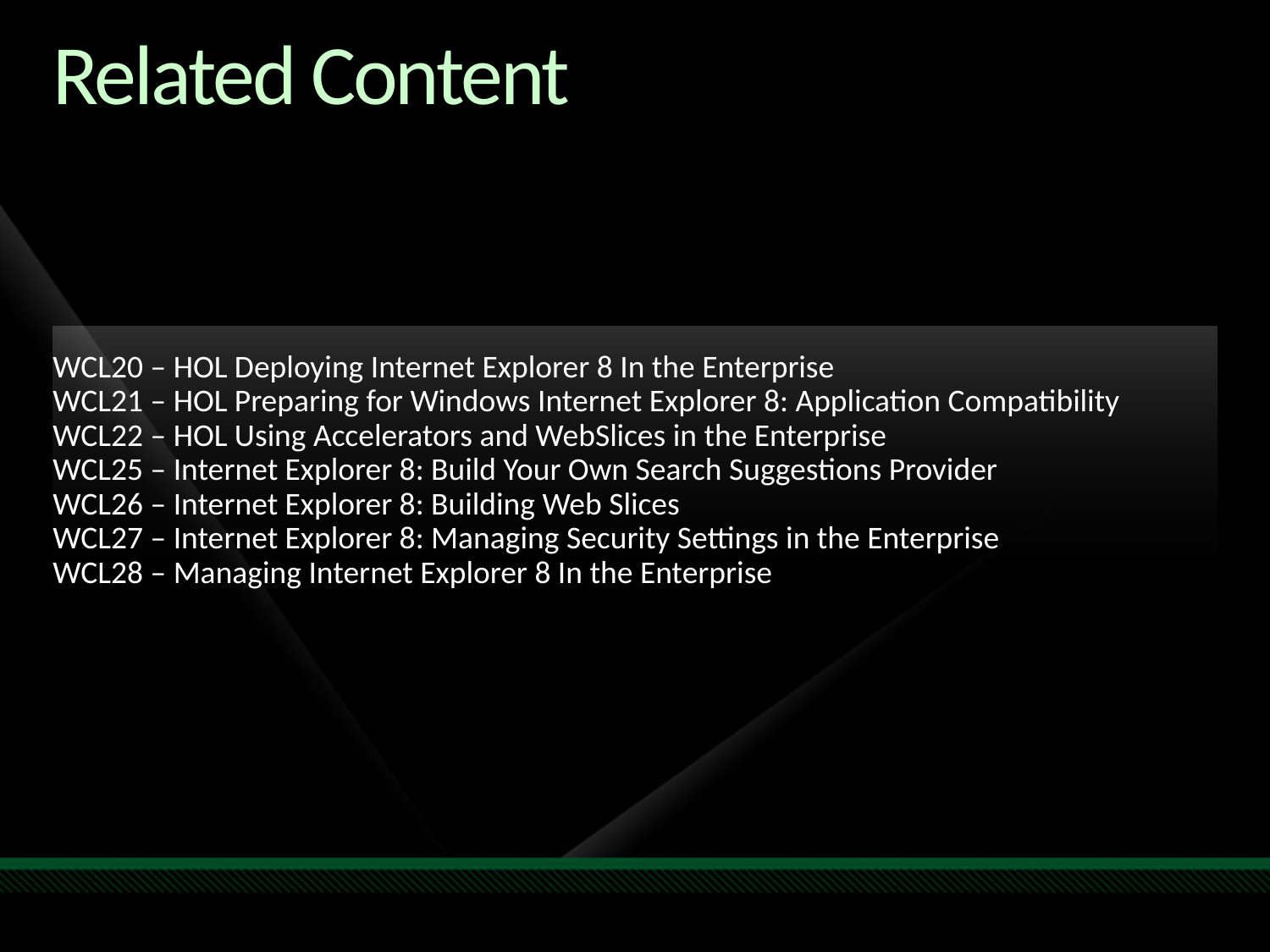

Required Slide
Speakers,
please list the Breakout Sessions,
TLC Interactive Theaters and Labs
that are related to your session.
# Related Content
WCL20 – HOL Deploying Internet Explorer 8 In the Enterprise
WCL21 – HOL Preparing for Windows Internet Explorer 8: Application Compatibility
WCL22 – HOL Using Accelerators and WebSlices in the Enterprise
WCL25 – Internet Explorer 8: Build Your Own Search Suggestions Provider
WCL26 – Internet Explorer 8: Building Web Slices
WCL27 – Internet Explorer 8: Managing Security Settings in the Enterprise
WCL28 – Managing Internet Explorer 8 In the Enterprise